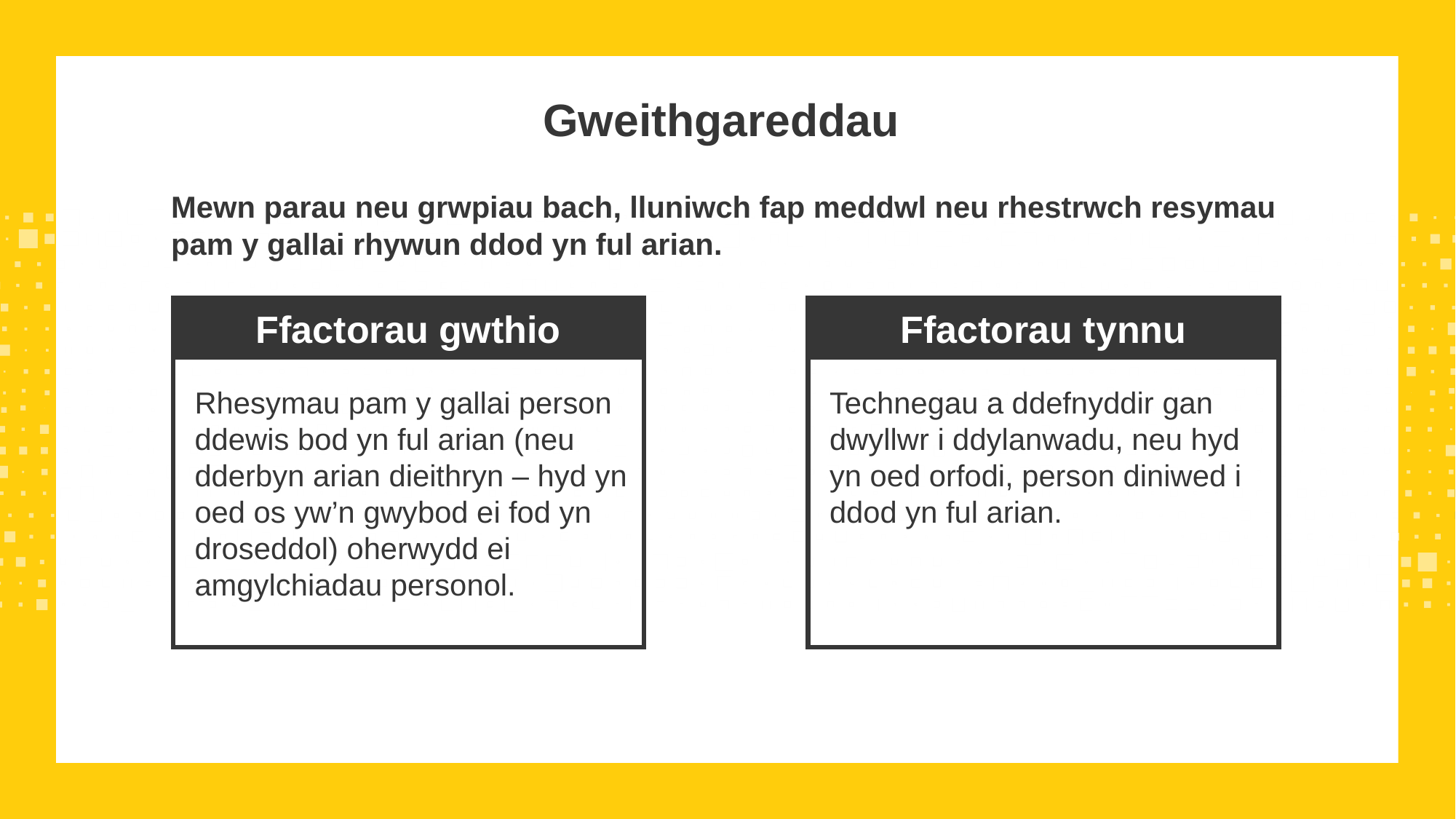

Gweithgareddau
Mewn parau neu grwpiau bach, lluniwch fap meddwl neu rhestrwch resymau pam y gallai rhywun ddod yn ful arian.
Ffactorau gwthio
Ffactorau tynnu
Rhesymau pam y gallai person ddewis bod yn ful arian (neu dderbyn arian dieithryn – hyd yn oed os yw’n gwybod ei fod yn droseddol) oherwydd ei amgylchiadau personol.
Technegau a ddefnyddir gan dwyllwr i ddylanwadu, neu hyd yn oed orfodi, person diniwed i ddod yn ful arian.